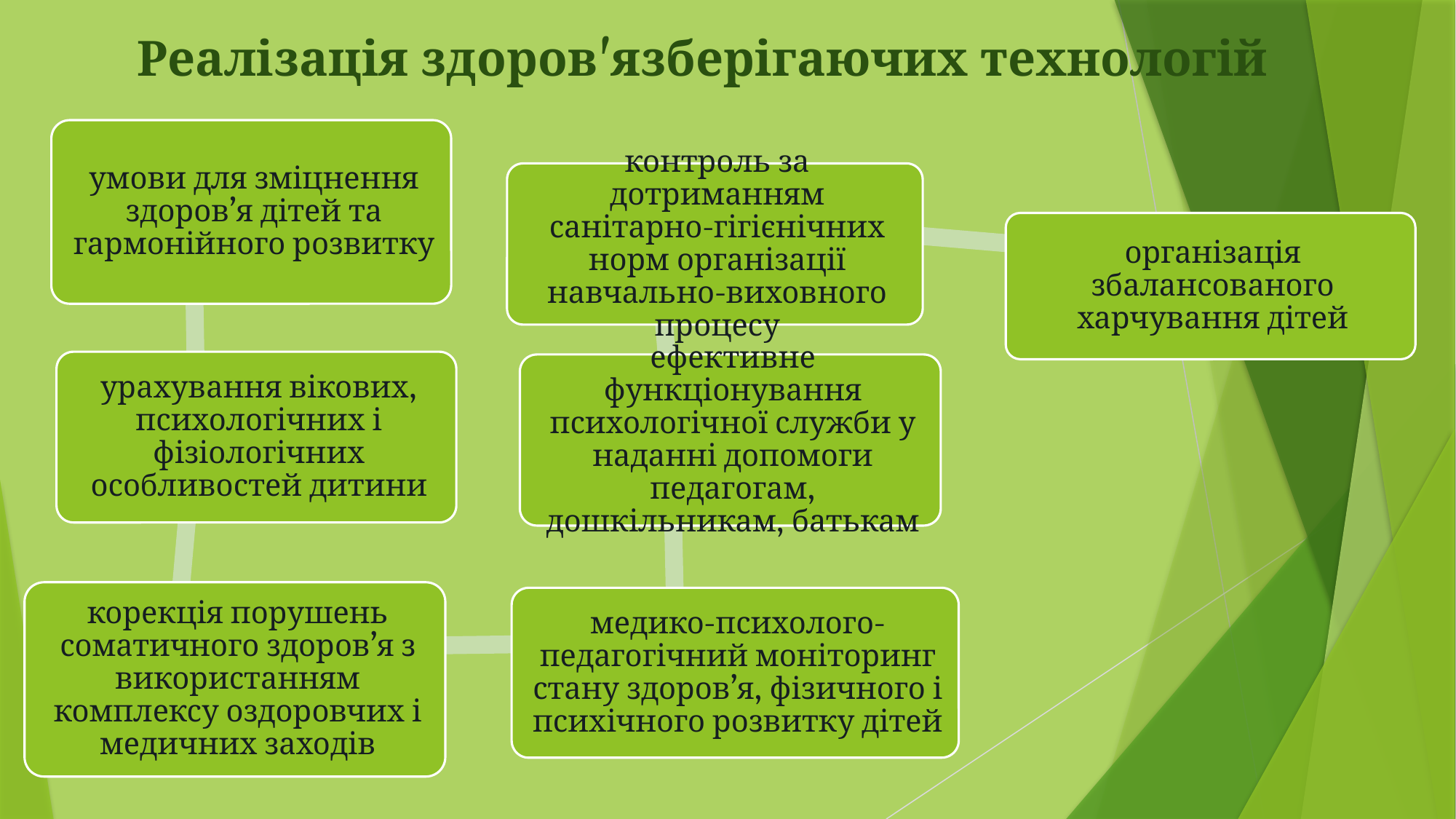

# Реалізація здоров'язберігаючих технологій
умови для зміцнення здоров’я дітей та гармонійного розвитку
урахування вікових, психологічних і фізіологічних особливостей дитини
корекція порушень соматичного здоров’я з використанням комплексу оздоровчих і медичних заходів
медико-психолого-педагогічний моніторинг стану здоров’я, фізичного і психічного розвитку дітей
ефективне функціонування психологічної служби у наданні допомоги педагогам, дошкільникам, батькам
контроль за дотриманням санітарно-гігієнічних норм організації навчально-виховного процесу
організація збалансованого харчування дітей